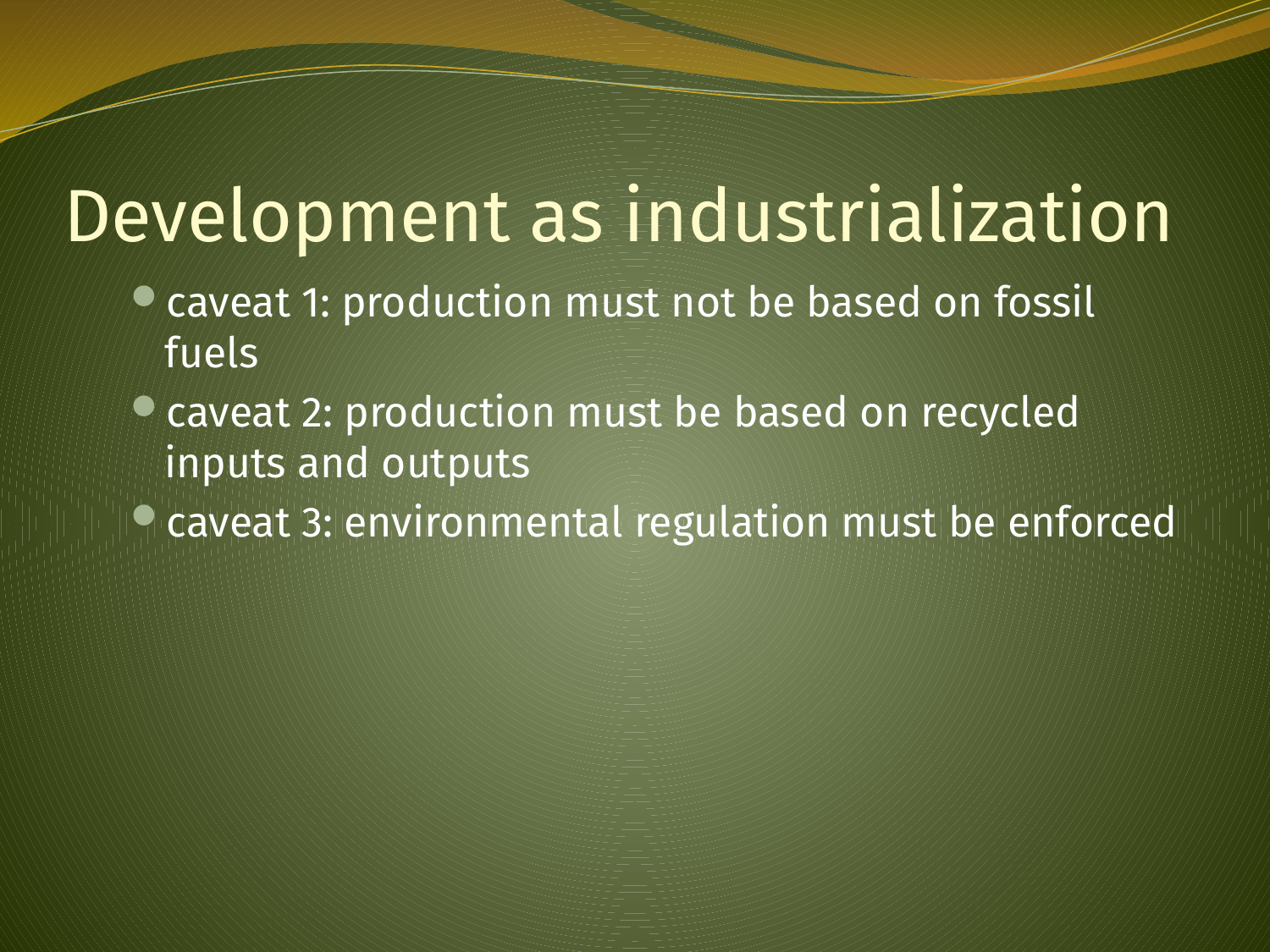

# Development as industrialization
caveat 1: production must not be based on fossil fuels
caveat 2: production must be based on recycled inputs and outputs
caveat 3: environmental regulation must be enforced